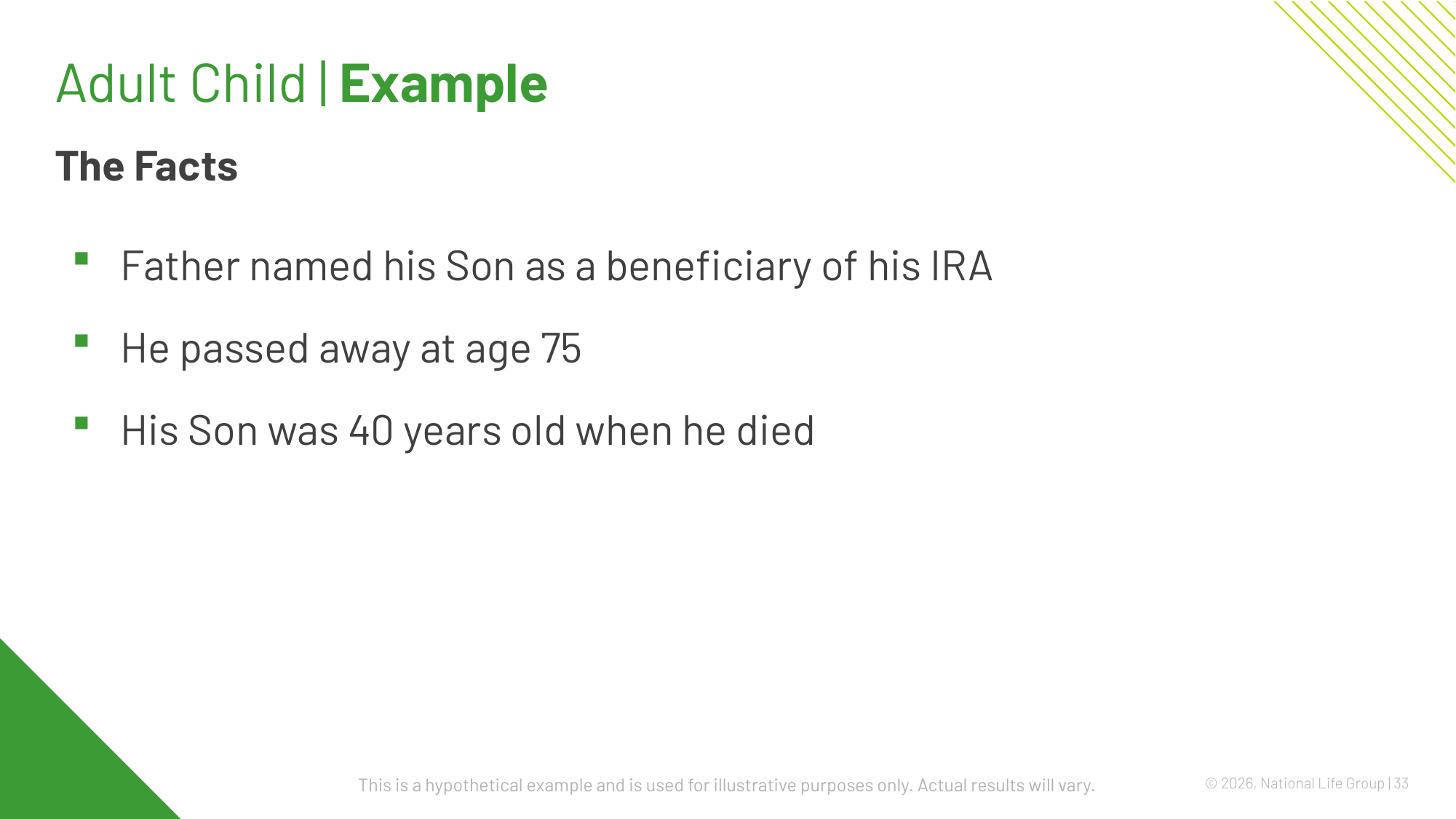

# Adult Child | Example
The Facts
Father named his Son as a beneficiary of his IRA
He passed away at age 75
His Son was 40 years old when he died
This is a hypothetical example and is used for illustrative purposes only. Actual results will vary.
© 2026, National Life Group | 33